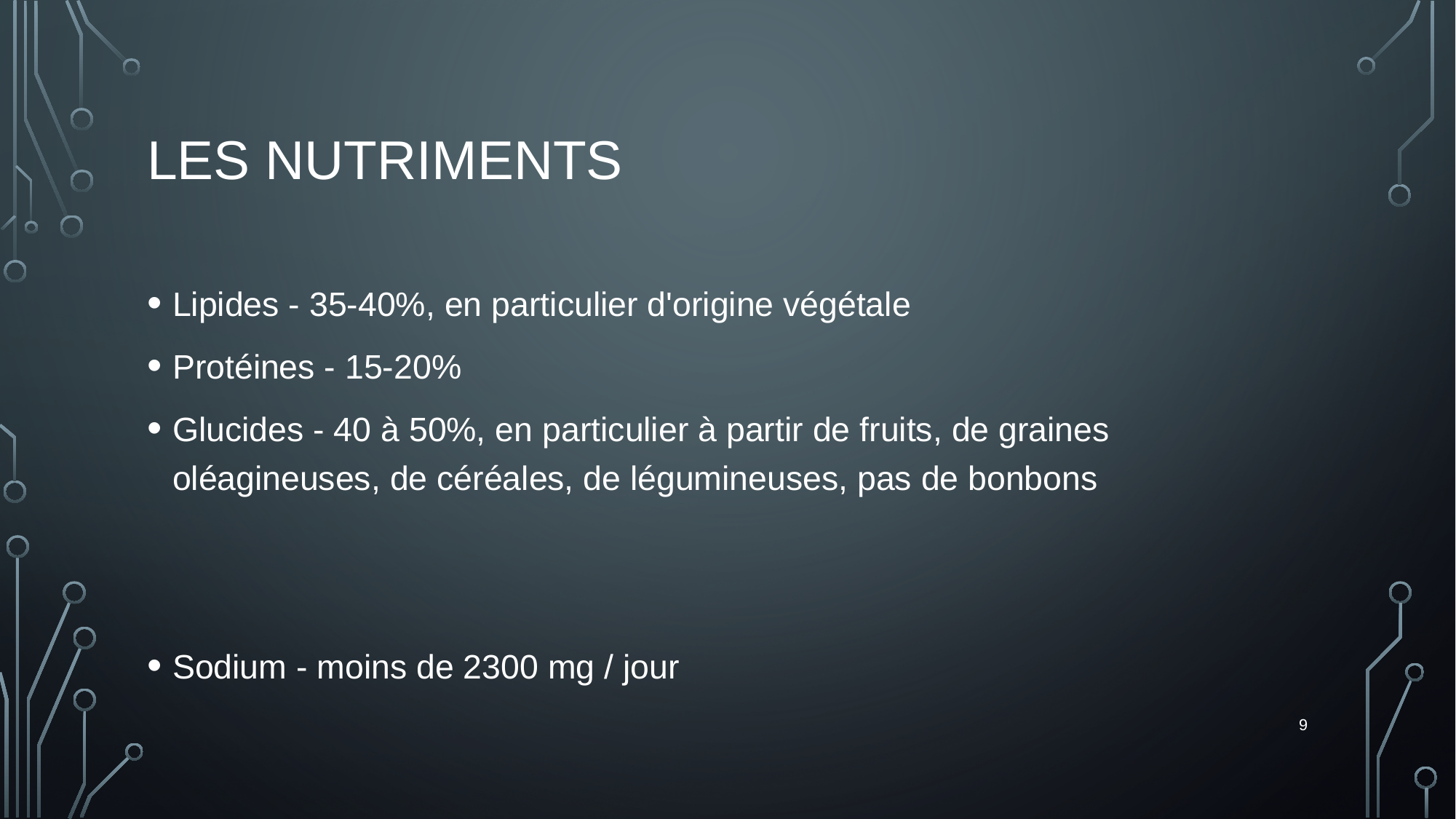

# Les nutriments
Lipides - 35-40%, en particulier d'origine végétale
Protéines - 15-20%
Glucides - 40 à 50%, en particulier à partir de fruits, de graines oléagineuses, de céréales, de légumineuses, pas de bonbons

Sodium - moins de 2300 mg / jour
9